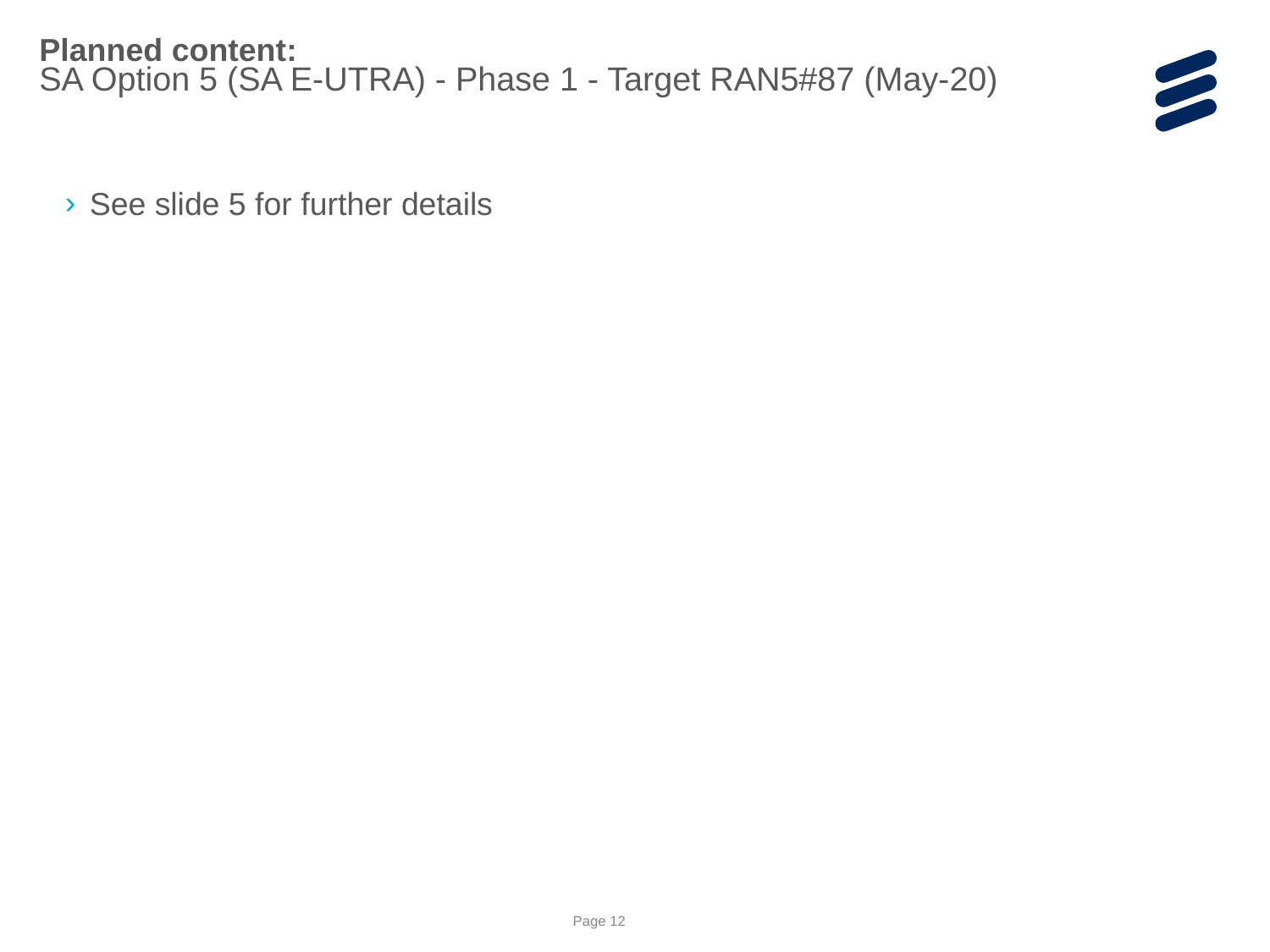

Planned content:
SA Option 5 (SA E-UTRA) - Phase 1 - Target RAN5#87 (May-20)

See slide 5 for further details